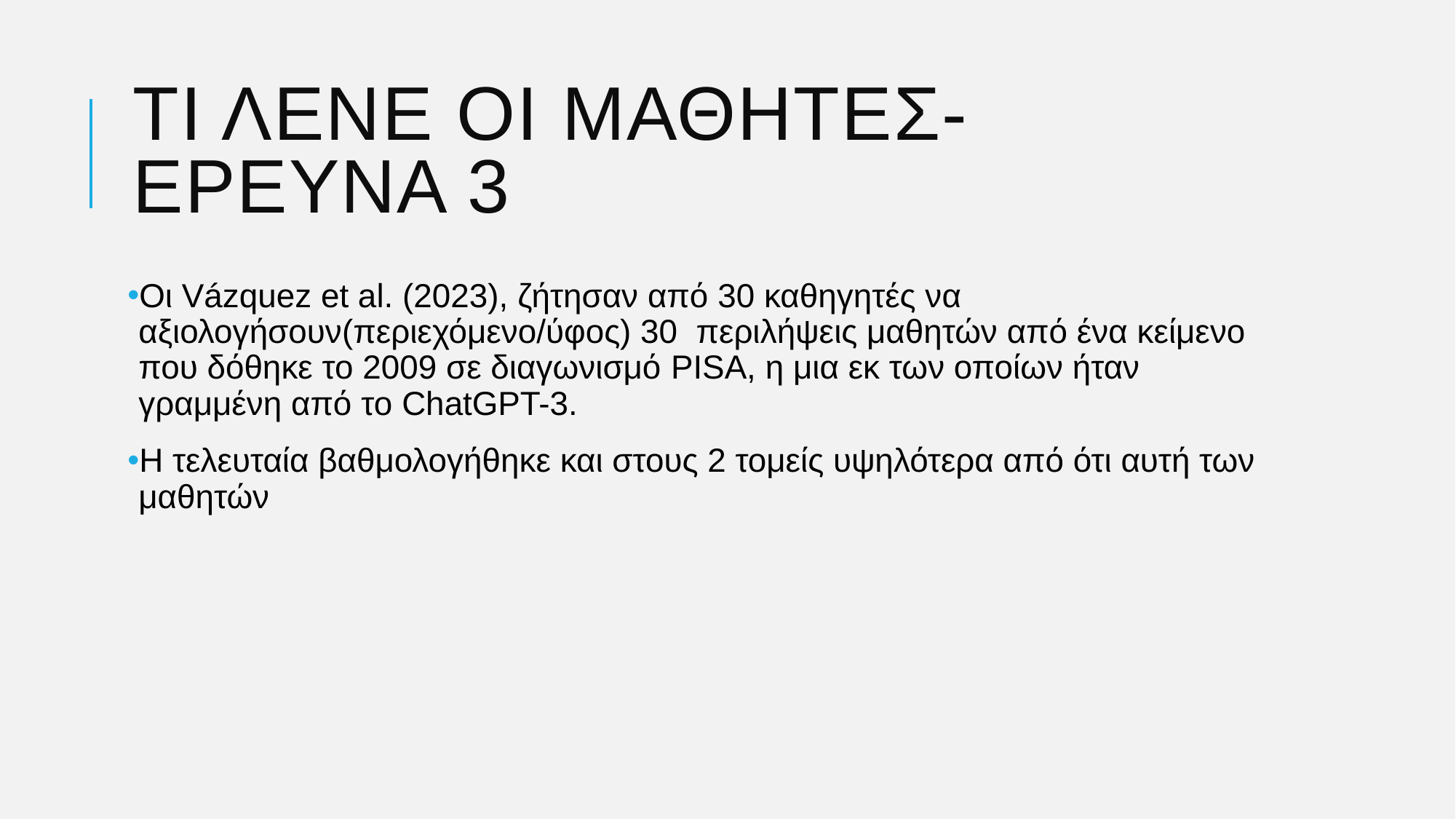

# Τι λενε οι μαθητες- ερευνα 3
Οι Vázquez et al. (2023), ζήτησαν από 30 καθηγητές να αξιολογήσουν(περιεχόμενο/ύφος) 30  περιλήψεις μαθητών από ένα κείμενο που δόθηκε το 2009 σε διαγωνισμό PISA, η μια εκ των οποίων ήταν γραμμένη από το ChatGPT-3.
Η τελευταία βαθμολογήθηκε και στους 2 τομείς υψηλότερα από ότι αυτή των μαθητών